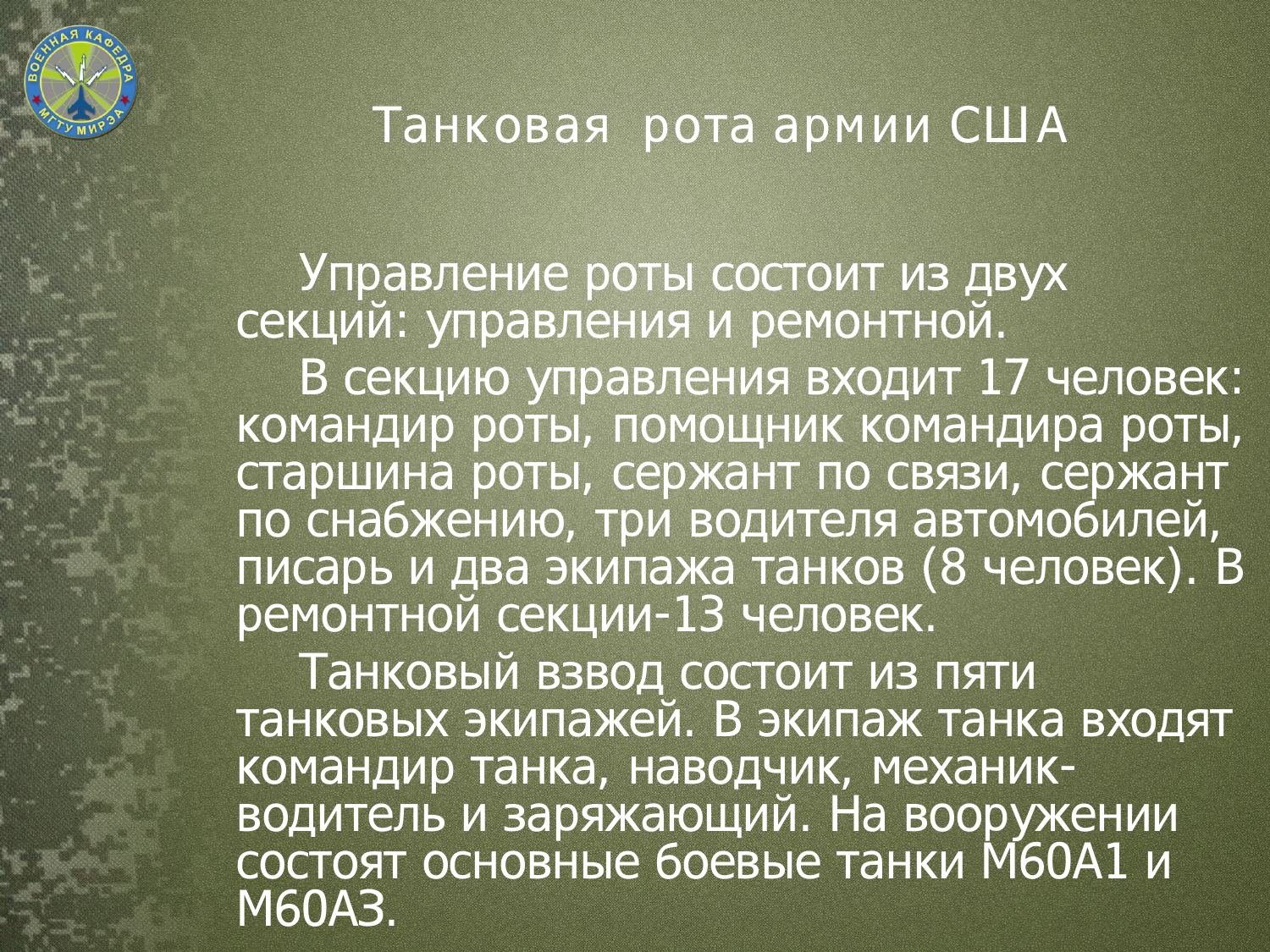

# Танковая  рота армии США
Управление роты состоит из двух секций: управления и ремонтной.
В секцию управления входит 17 человек: командир роты, помощник командира роты, старшина роты, сержант по связи, сержант по снабжению, три водителя автомобилей, писарь и два экипажа танков (8 человек). В ремонтной секции-13 человек.
Танковый взвод состоит из пяти танковых экипажей. В экипаж танка входят командир танка, наводчик, механик-водитель и заряжающий. На вооружении состоят основные боевые танки М60А1 и М60АЗ.